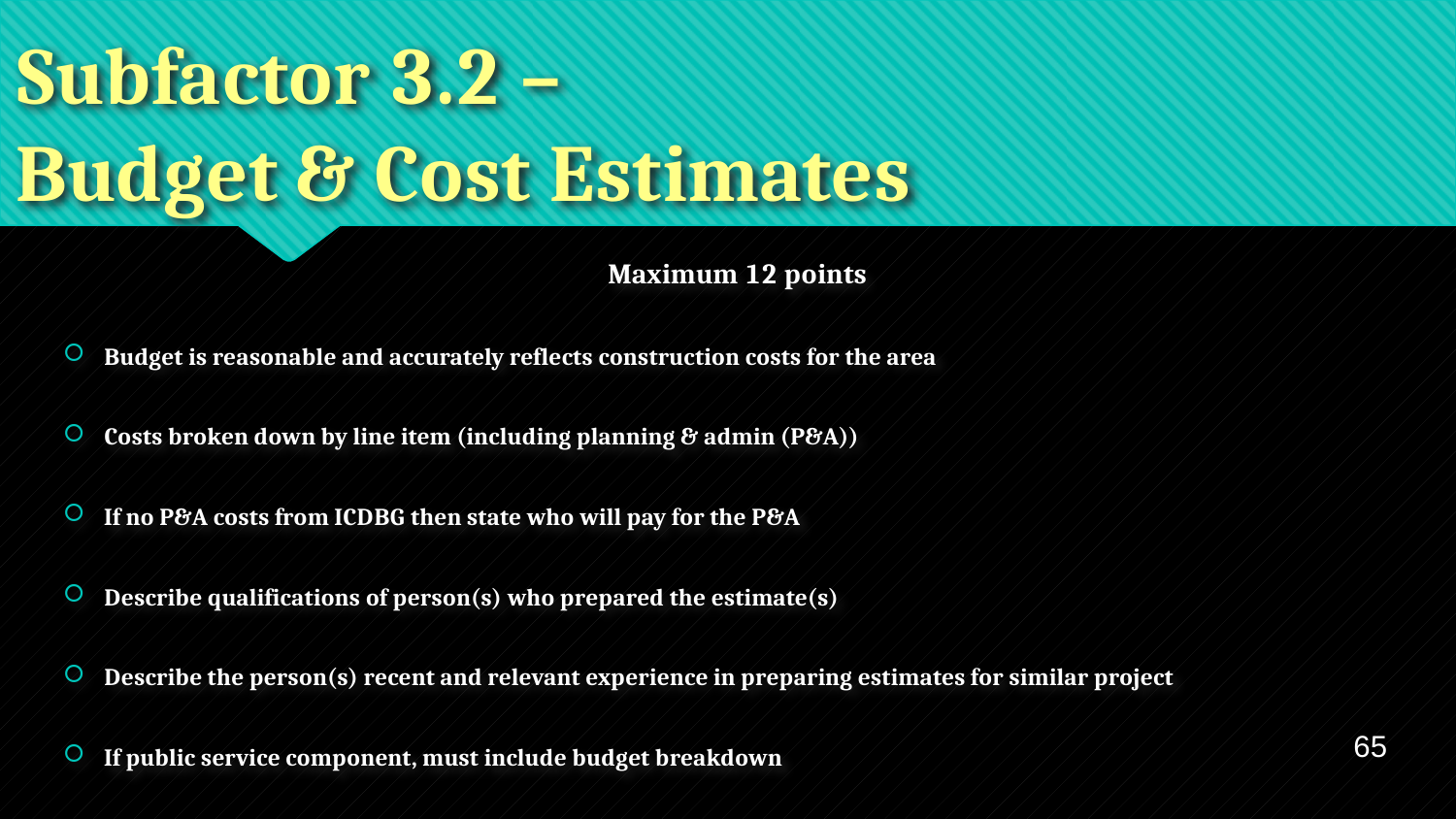

# Subfactor 3.2 – Budget & Cost Estimates
Maximum 12 points

Budget is reasonable and accurately reflects construction costs for the area

Costs broken down by line item (including planning & admin (P&A))

If no P&A costs from ICDBG then state who will pay for the P&A

Describe qualifications of person(s) who prepared the estimate(s)

Describe the person(s) recent and relevant experience in preparing estimates for similar project

If public service component, must include budget breakdown
65